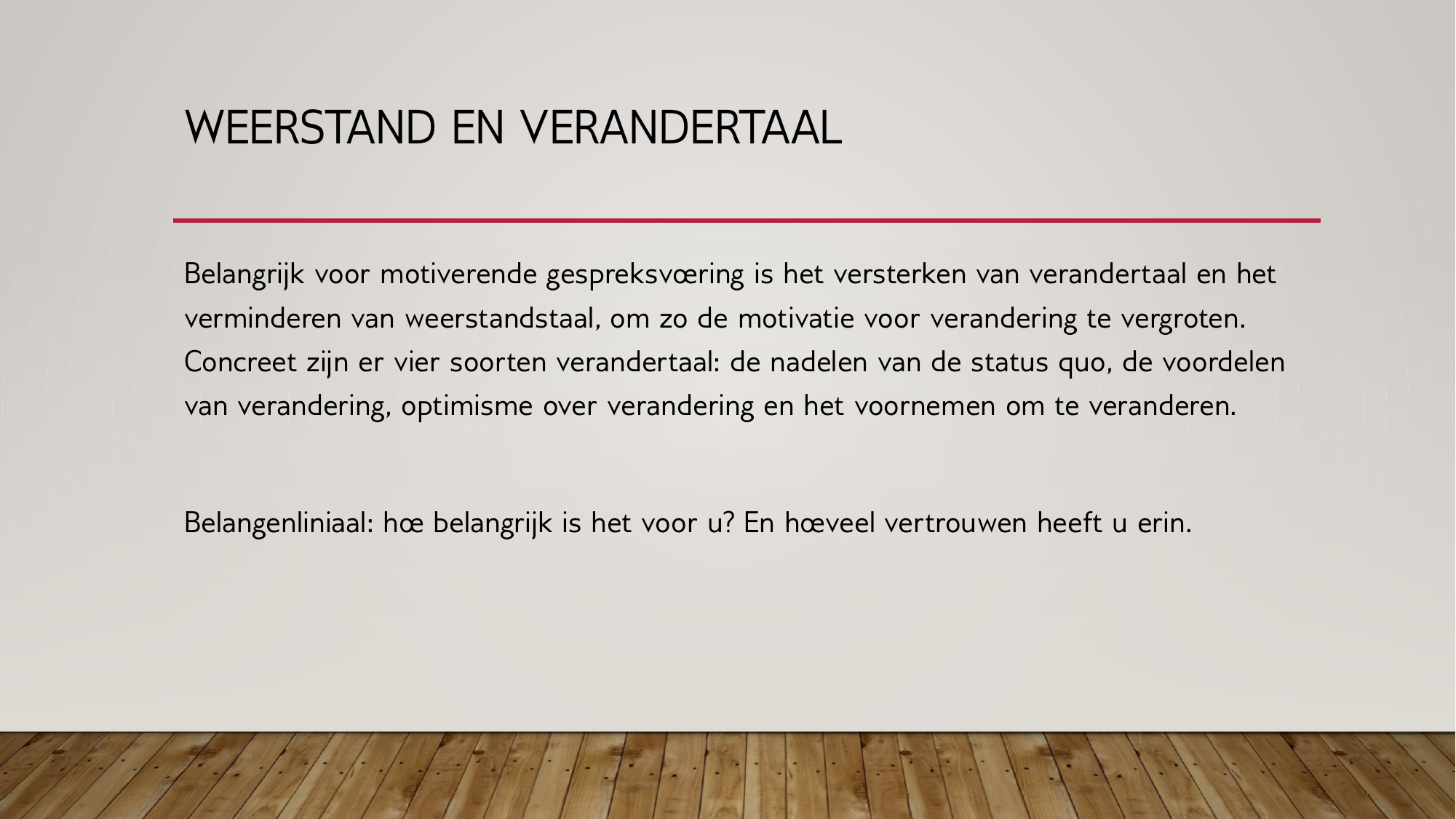

# Weerstand en verandertaal
Belangrijk voor motiverende gespreksvoering is het versterken van verandertaal en het verminderen van weerstandstaal, om zo de motivatie voor verandering te vergroten. Concreet zijn er vier soorten verandertaal: de nadelen van de status quo, de voordelen van verandering, optimisme over verandering en het voornemen om te veranderen.

Belangenliniaal: hoe belangrijk is het voor u? En hoeveel vertrouwen heeft u erin.